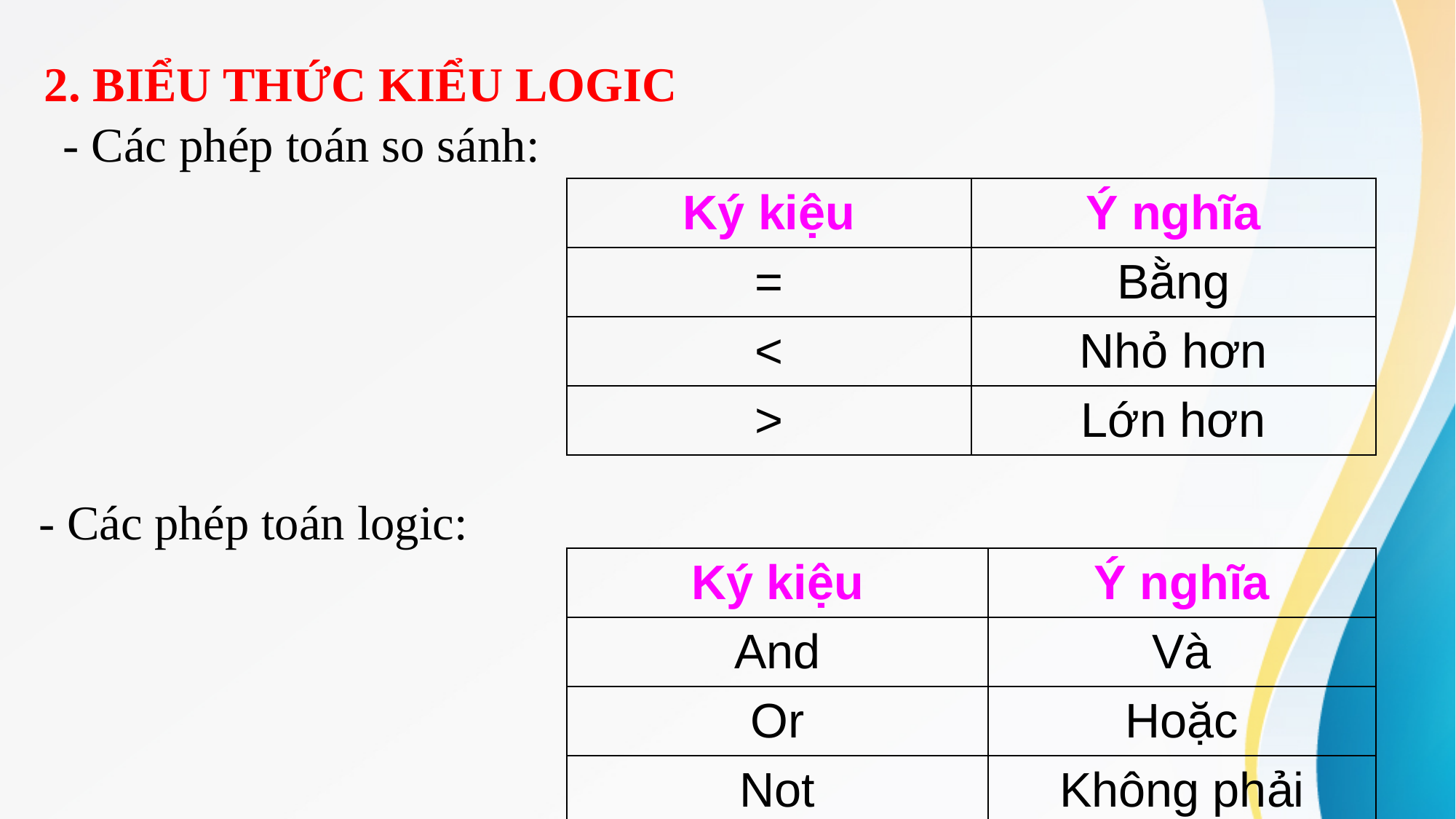

2. BIỂU THỨC KIỂU LOGIC
- Các phép toán so sánh:
| Ký kiệu | Ý nghĩa |
| --- | --- |
| = | Bằng |
| < | Nhỏ hơn |
| > | Lớn hơn |
- Các phép toán logic:
| Ký kiệu | Ý nghĩa |
| --- | --- |
| And | Và |
| Or | Hoặc |
| Not | Không phải |